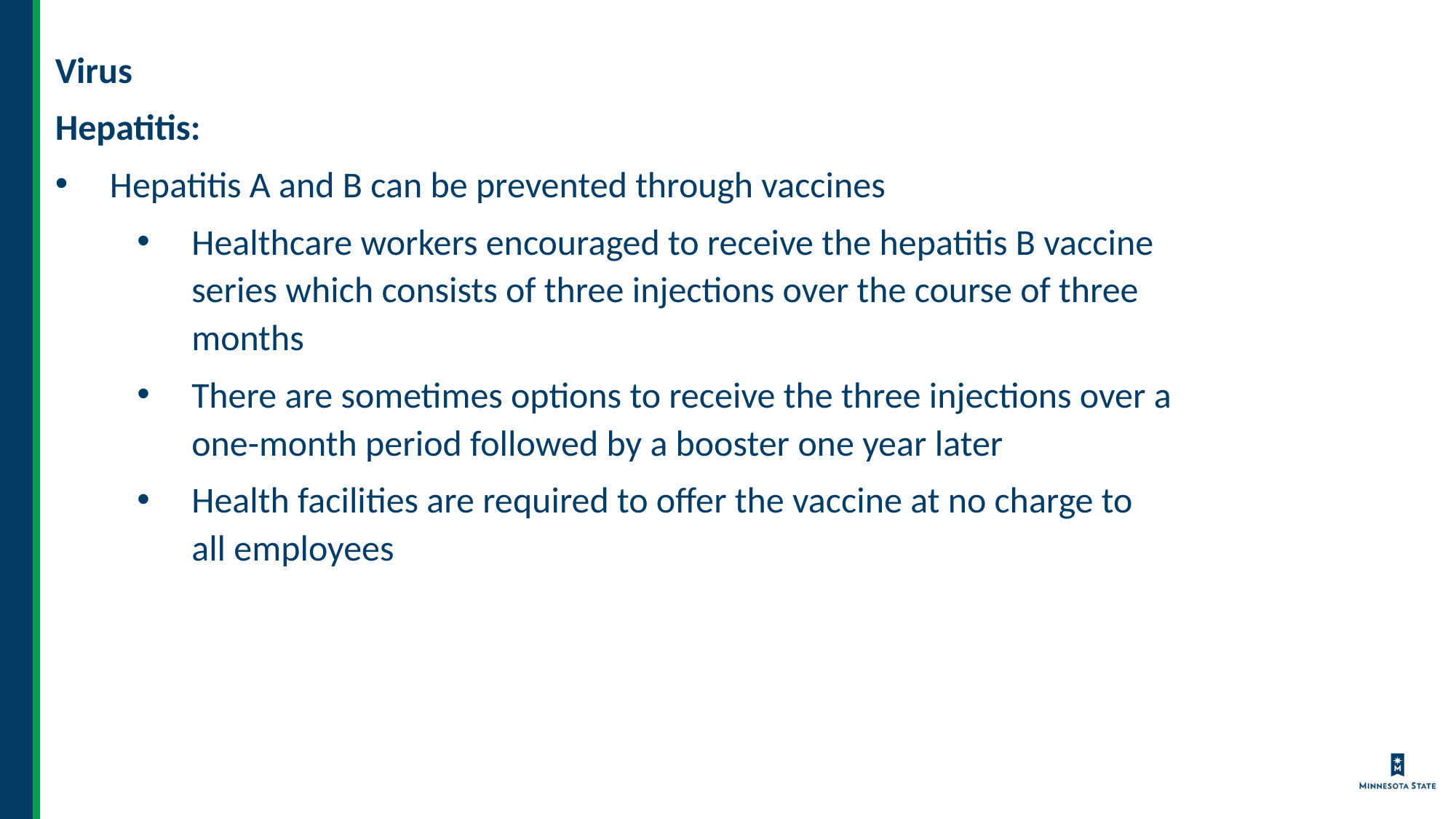

Virus
Hepatitis:
Hepatitis A and B can be prevented through vaccines
Healthcare workers encouraged to receive the hepatitis B vaccine series which consists of three injections over the course of three months
There are sometimes options to receive the three injections over a one-month period followed by a booster one year later
Health facilities are required to offer the vaccine at no charge to all employees